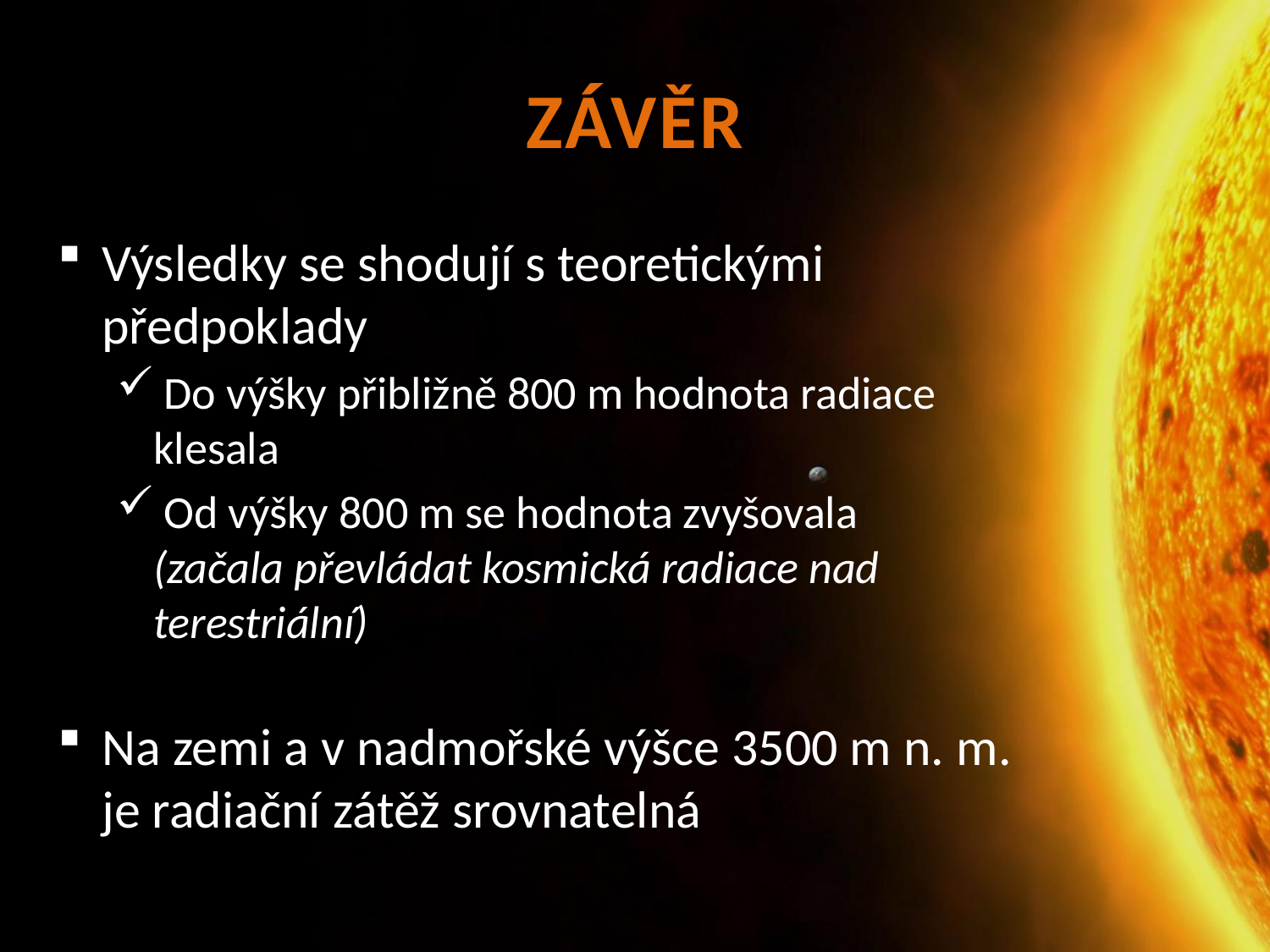

# ZÁVĚR
Výsledky se shodují s teoretickými předpoklady
 Do výšky přibližně 800 m hodnota radiace klesala
 Od výšky 800 m se hodnota zvyšovala
(začala převládat kosmická radiace nad terestriální)
Na zemi a v nadmořské výšce 3500 m n. m. je radiační zátěž srovnatelná